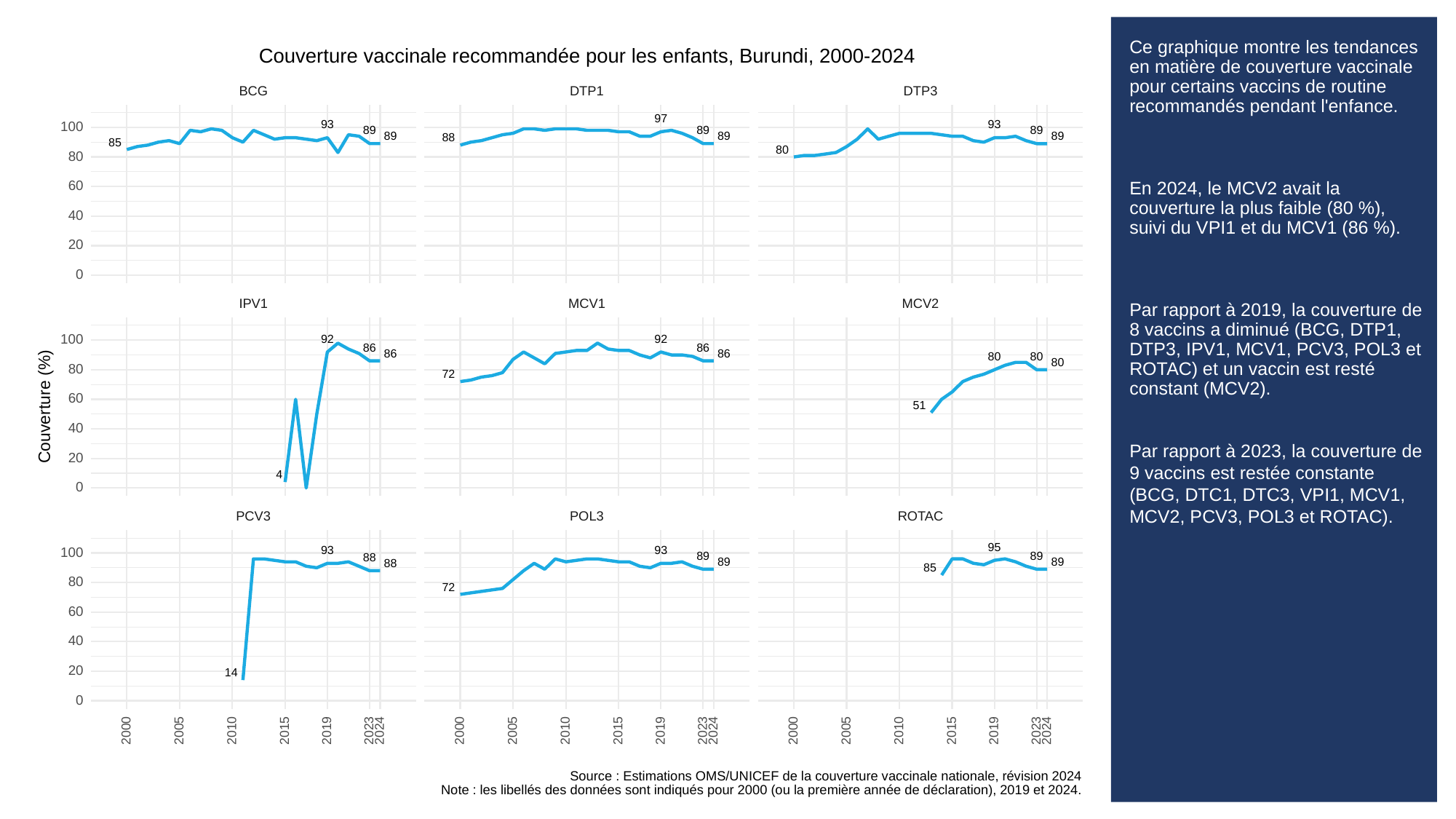

# Ce graphique montre les tendances en matière de couverture vaccinale pour certains vaccins de routine recommandés pendant l'enfance.

En 2024, le MCV2 avait la couverture la plus faible (80 %), suivi du VPI1 et du MCV1 (86 %).

Par rapport à 2019, la couverture de 8 vaccins a diminué (BCG, DTP1, DTP3, IPV1, MCV1, PCV3, POL3 et ROTAC) et un vaccin est resté constant (MCV2).

Par rapport à 2023, la couverture de 9 vaccins est restée constante (BCG, DTC1, DTC3, VPI1, MCV1, MCV2, PCV3, POL3 et ROTAC).

Couverture vaccinale recommandée pour les enfants, Burundi, 2000-2024
BCG
DTP3
DTP1

97
93
93
100
89
89
89

89
89
89
88
85

80
80

60

40

20

0

MCV1
MCV2
IPV1

100
92
92

86
86
86
86
80
80

80

80

72

60
Couverture (%)

51

40

20

4

0

POL3
PCV3
ROTAC

95
93
93
100
89
89

88
89
89

88
85

80

72

60

40

20
14

0

2023
2023
2023
2000
2005
2010
2015
2019
2024
2000
2005
2010
2015
2019
2024
2000
2005
2010
2015
2019
2024
Source : Estimations OMS/UNICEF de la couverture vaccinale nationale, révision 2024
Note : les libellés des données sont indiqués pour 2000 (ou la première année de déclaration), 2019 et 2024.